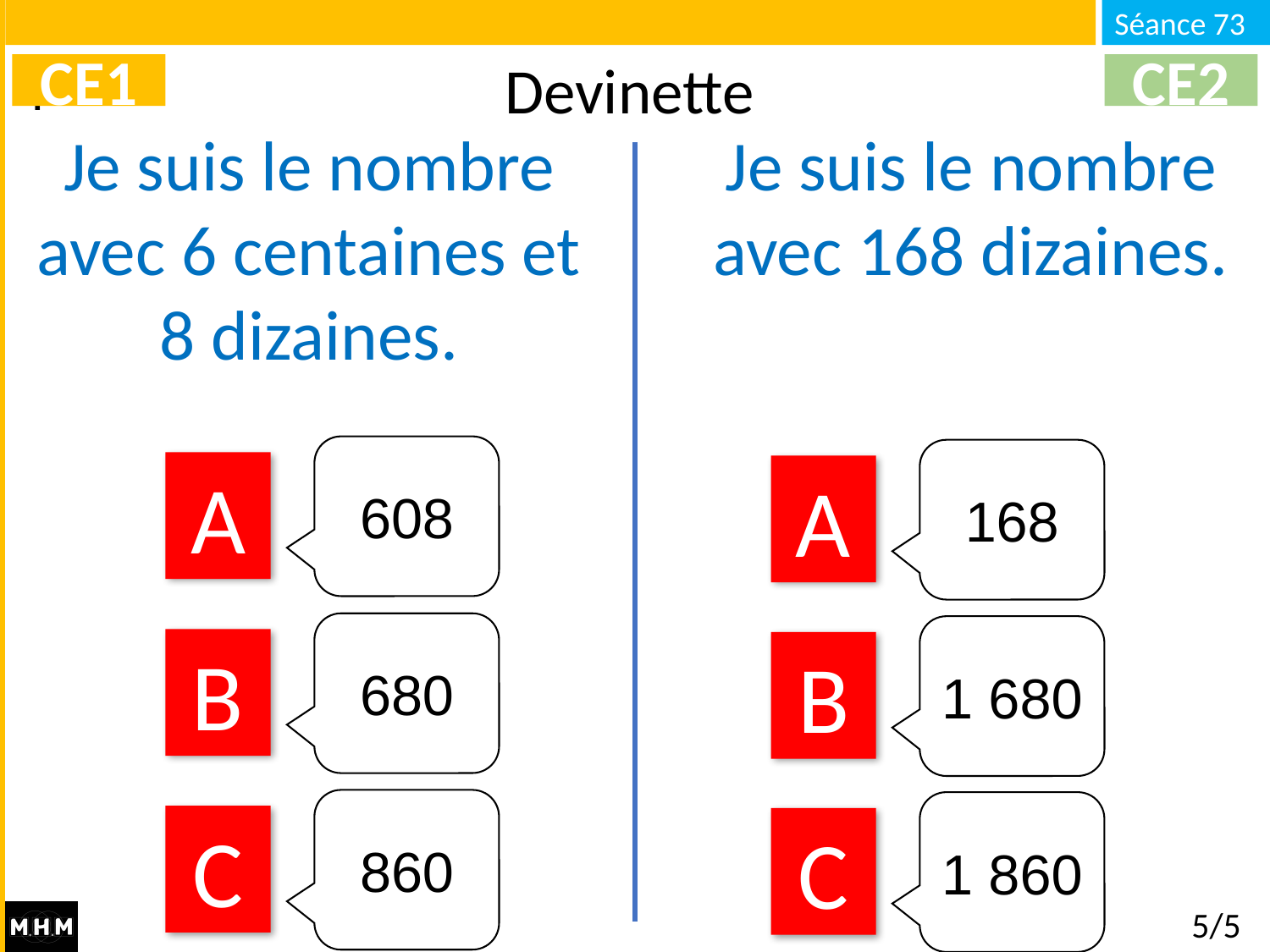

# Devinette
CE1
CE2
Je suis le nombre avec 6 centaines et 8 dizaines.
Je suis le nombre avec 168 dizaines.
608
168
A
A
680
1 680
B
B
860
1 860
C
C
5/5